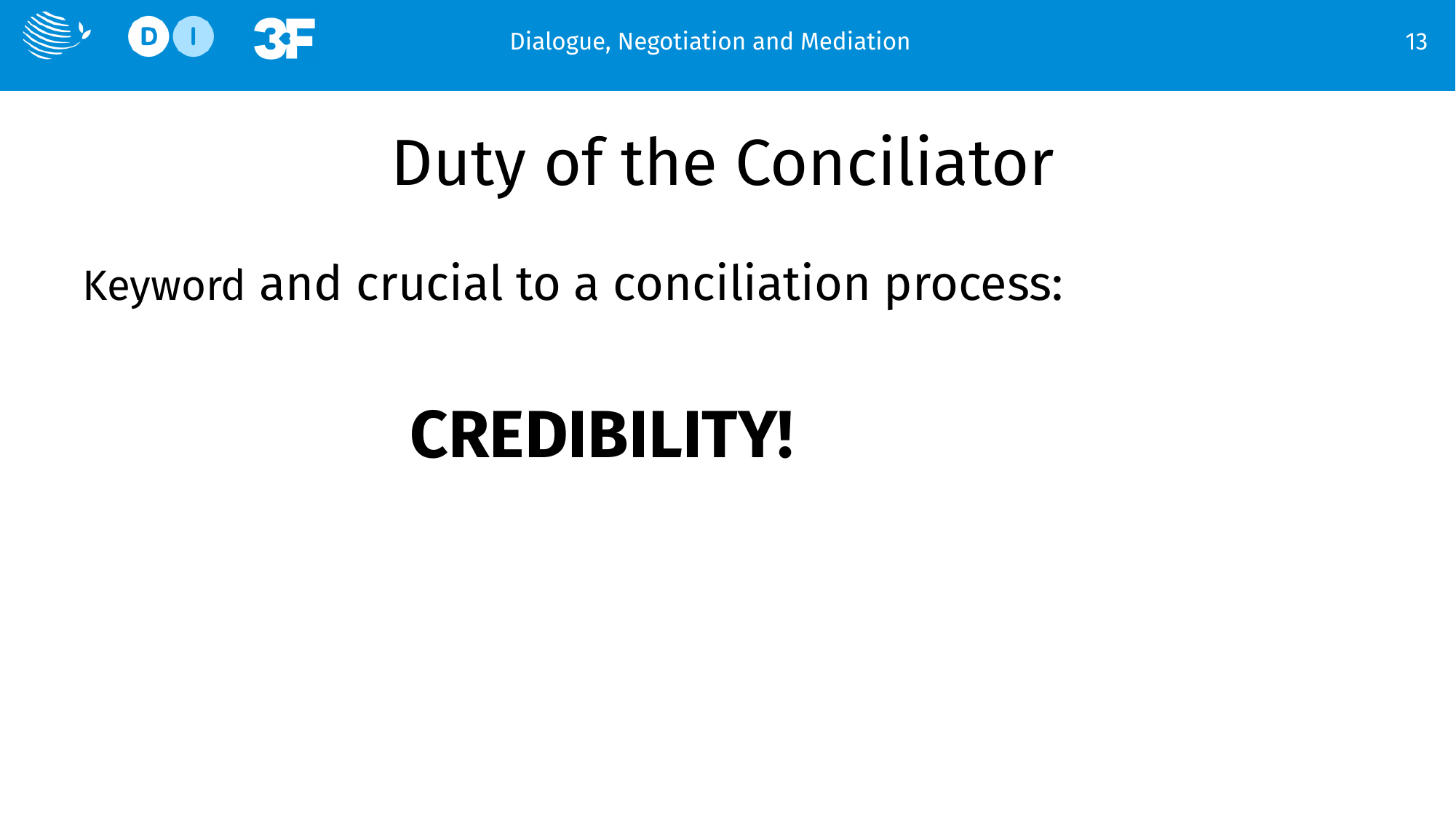

Dialogue, Negotiation and Mediation
13
# Duty of the Conciliator
Keyword and crucial to a conciliation process:

			CREDIBILITY!